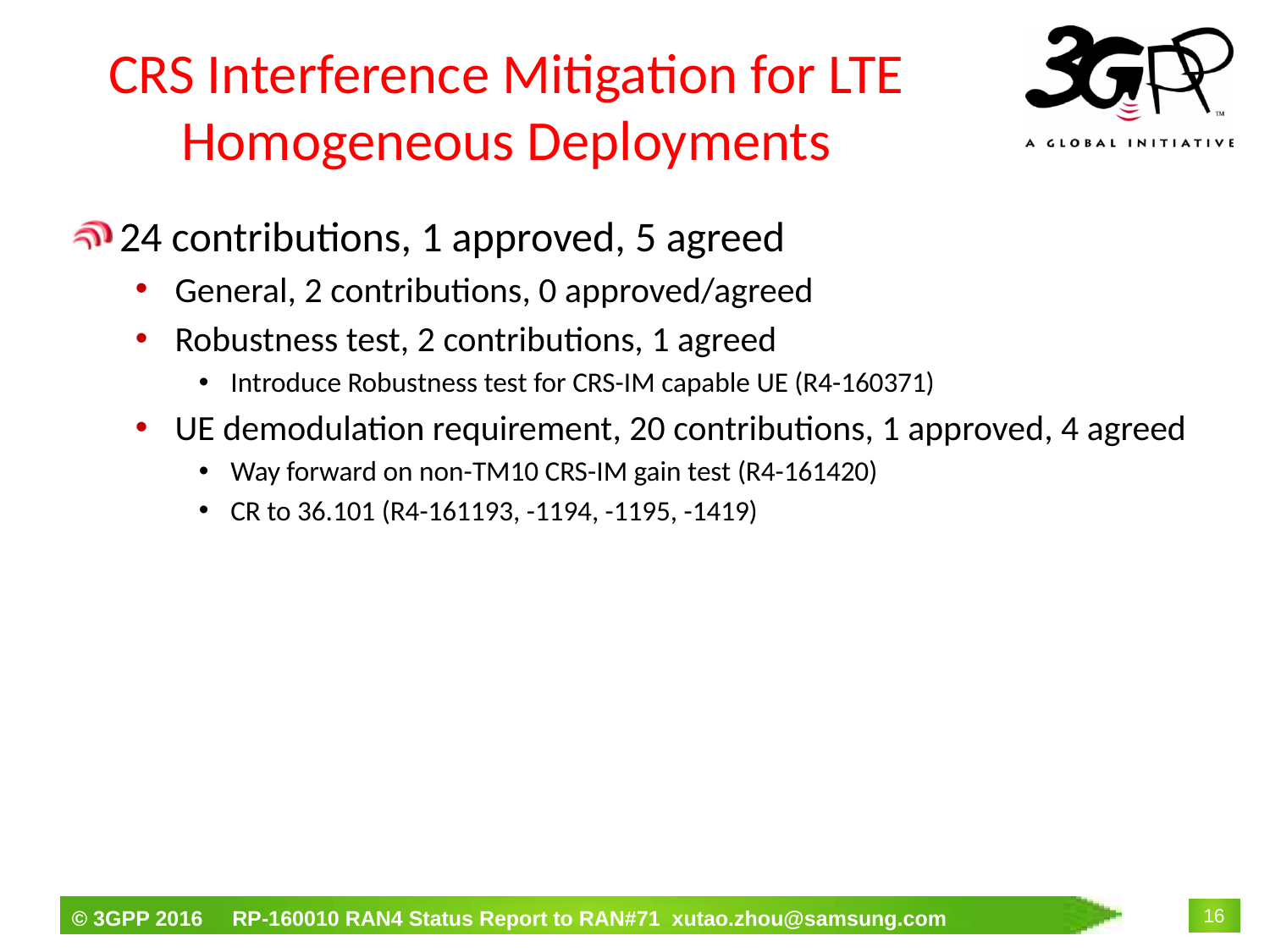

# CRS Interference Mitigation for LTE Homogeneous Deployments
24 contributions, 1 approved, 5 agreed
General, 2 contributions, 0 approved/agreed
Robustness test, 2 contributions, 1 agreed
Introduce Robustness test for CRS-IM capable UE (R4-160371)
UE demodulation requirement, 20 contributions, 1 approved, 4 agreed
Way forward on non-TM10 CRS-IM gain test (R4-161420)
CR to 36.101 (R4-161193, -1194, -1195, -1419)